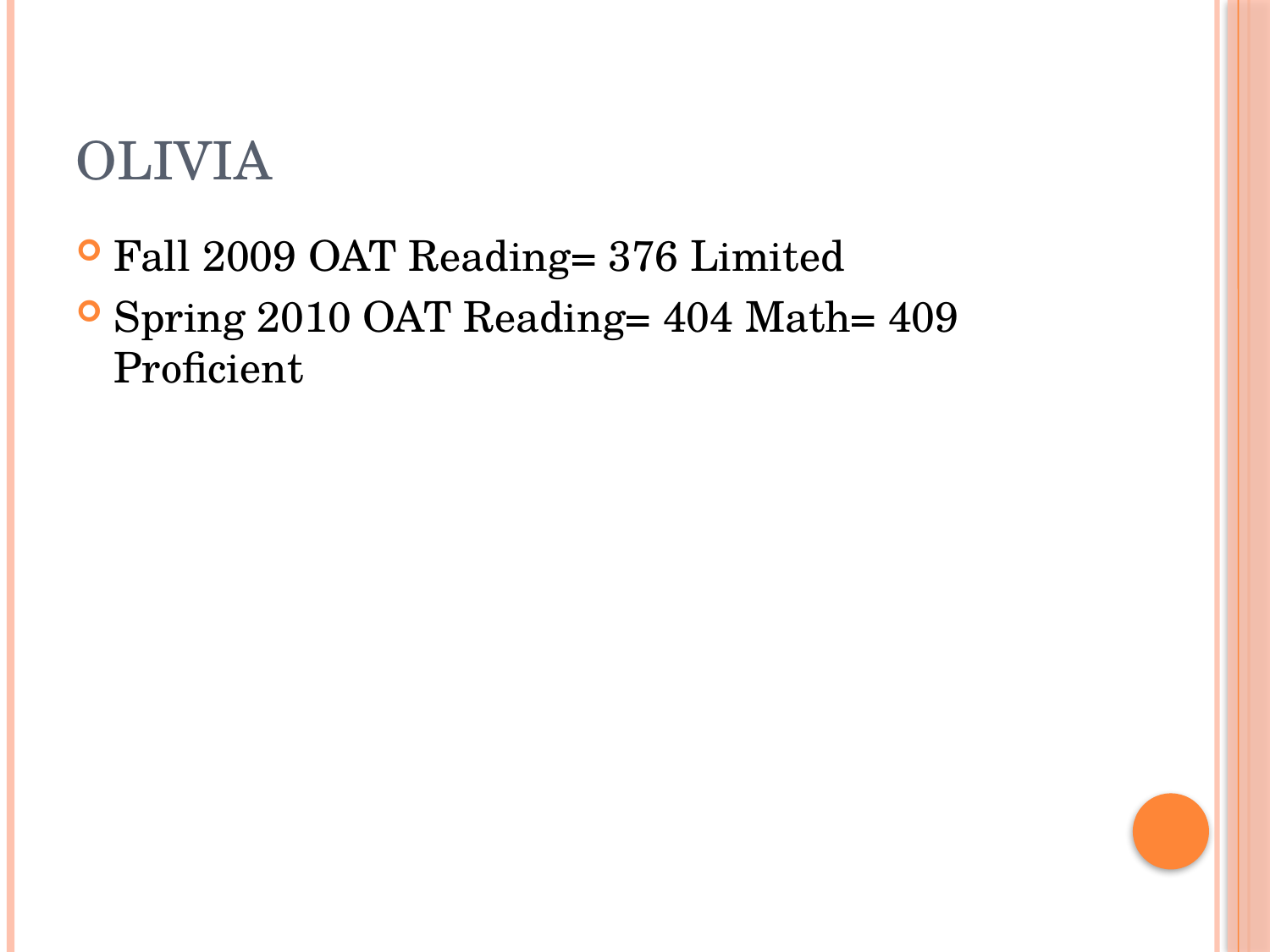

# Olivia
Fall 2009 OAT Reading= 376 Limited
Spring 2010 OAT Reading= 404 Math= 409 Proficient